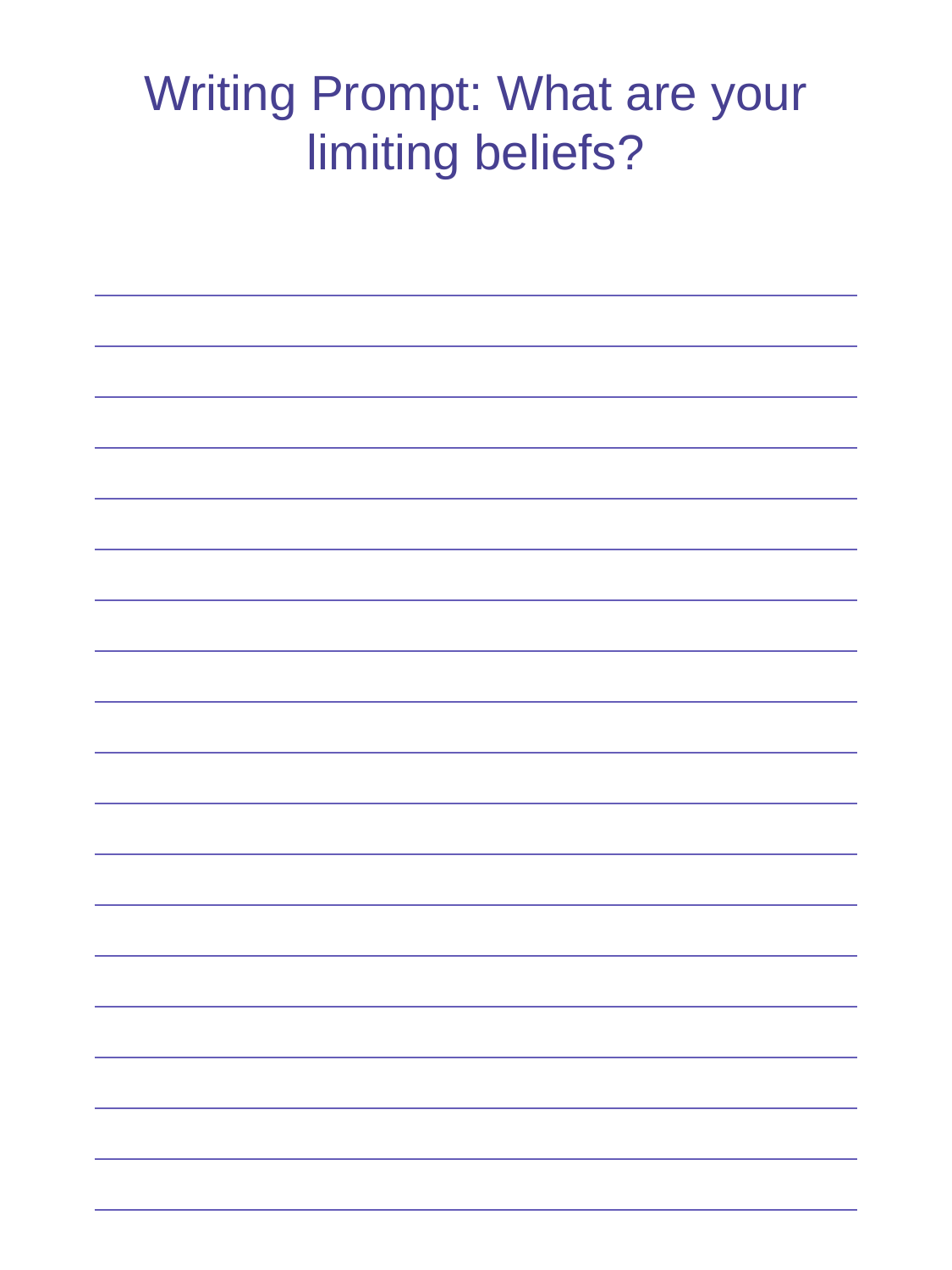

Writing Prompt: What are your limiting beliefs?
|  |
| --- |
|  |
|  |
|  |
|  |
|  |
|  |
|  |
|  |
|  |
|  |
|  |
|  |
|  |
|  |
|  |
|  |
|  |